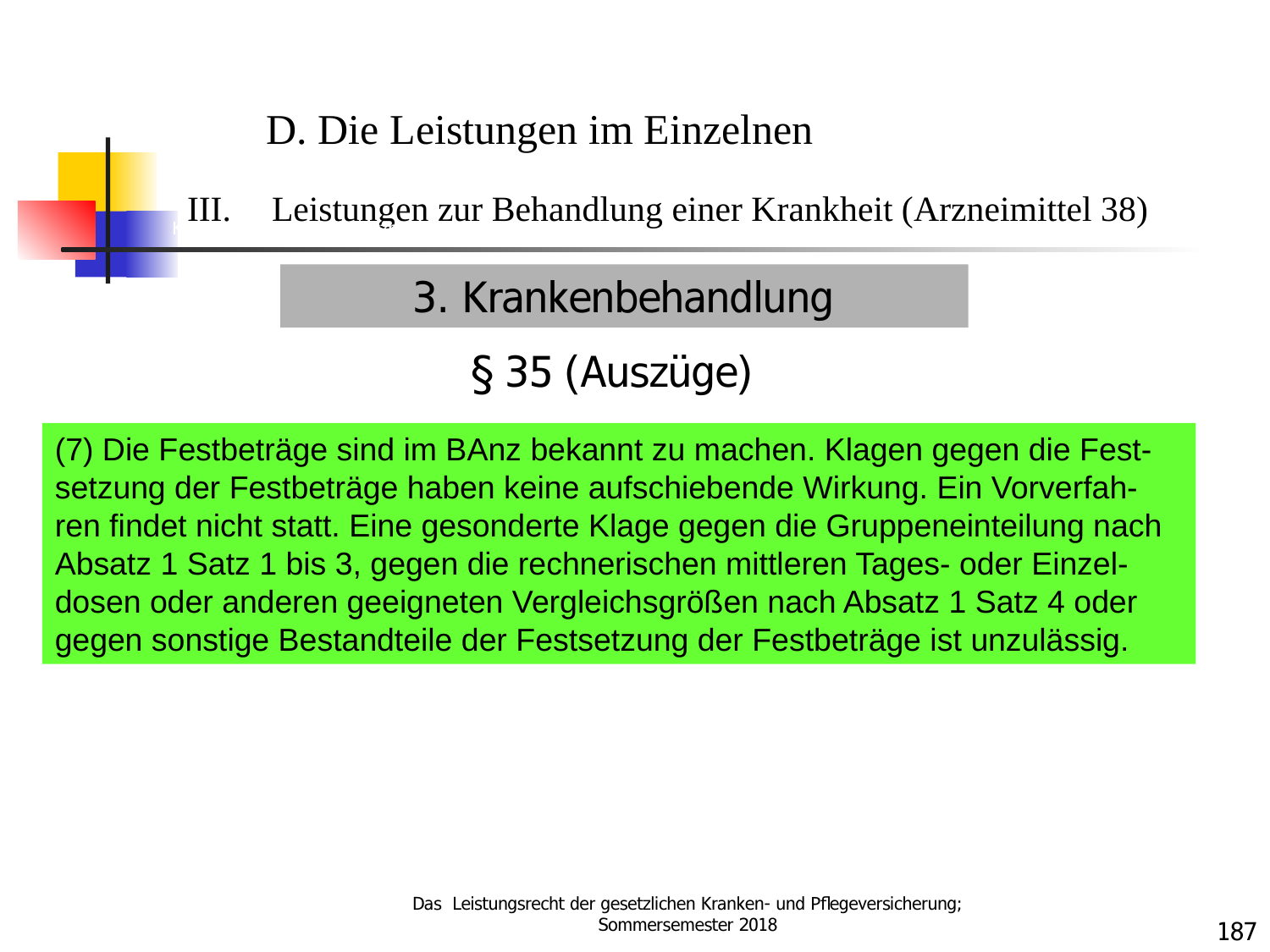

Krankenbehandlung 38 (Arzneimittel)
D. Die Leistungen im Einzelnen

Leistungen zur Behandlung einer Krankheit (Arzneimittel 38)
3. Krankenbehandlung
§ 35 (Auszüge)
(7) Die Festbeträge sind im BAnz bekannt zu machen. Klagen gegen die Fest-setzung der Festbeträge haben keine aufschiebende Wirkung. Ein Vorverfah-ren findet nicht statt. Eine gesonderte Klage gegen die Gruppeneinteilung nach Absatz 1 Satz 1 bis 3, gegen die rechnerischen mittleren Tages- oder Einzel-dosen oder anderen geeigneten Vergleichsgrößen nach Absatz 1 Satz 4 oder gegen sonstige Bestandteile der Festsetzung der Festbeträge ist unzulässig.
Krankheit
Das  Leistungsrecht der gesetzlichen Kranken- und Pflegeversicherung; Sommersemester 2018
187